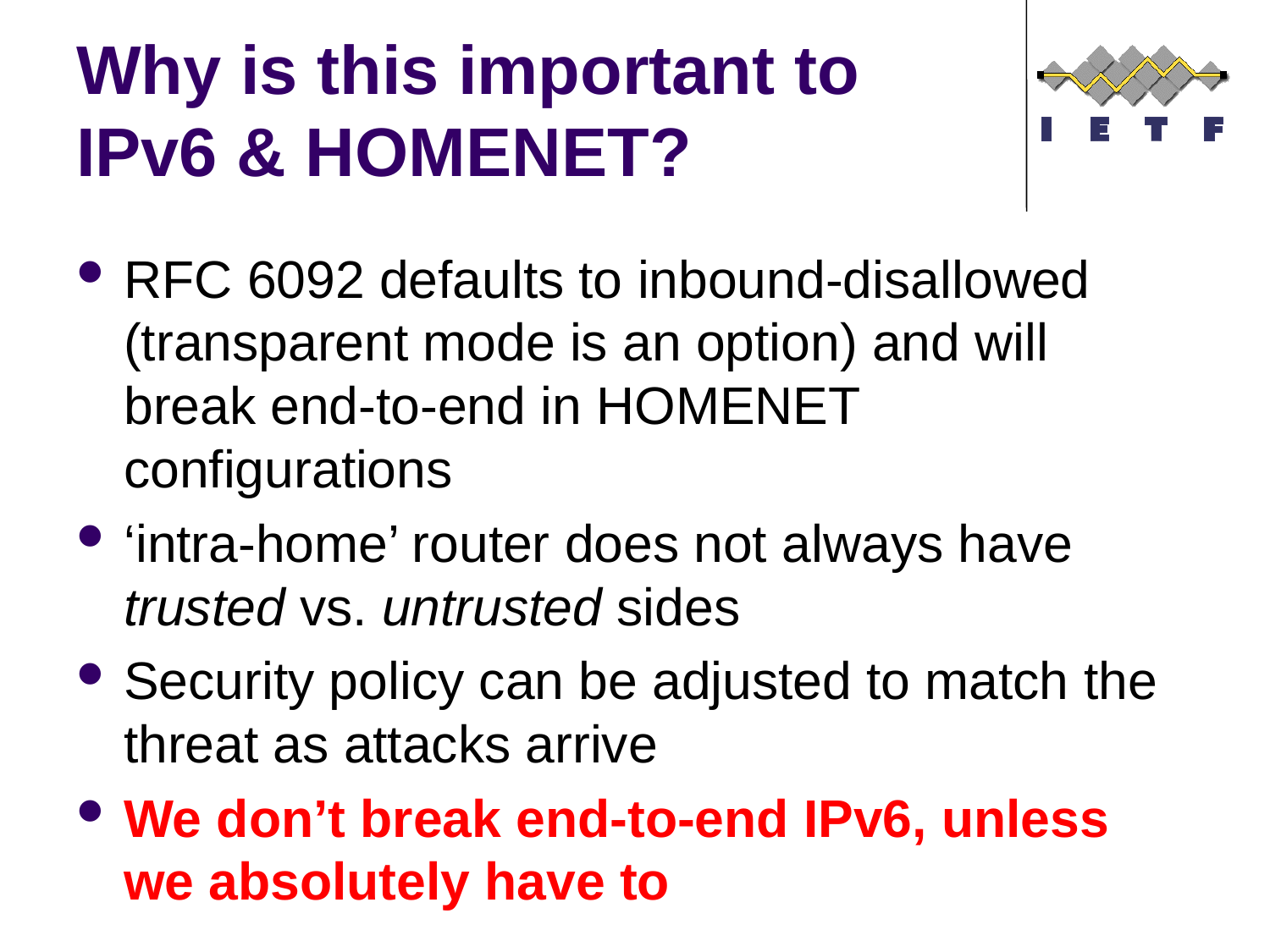

# Why is this important to IPv6 & HOMENET?
RFC 6092 defaults to inbound-disallowed (transparent mode is an option) and will break end-to-end in HOMENET configurations
‘intra-home’ router does not always have trusted vs. untrusted sides
Security policy can be adjusted to match the threat as attacks arrive
We don’t break end-to-end IPv6, unless we absolutely have to